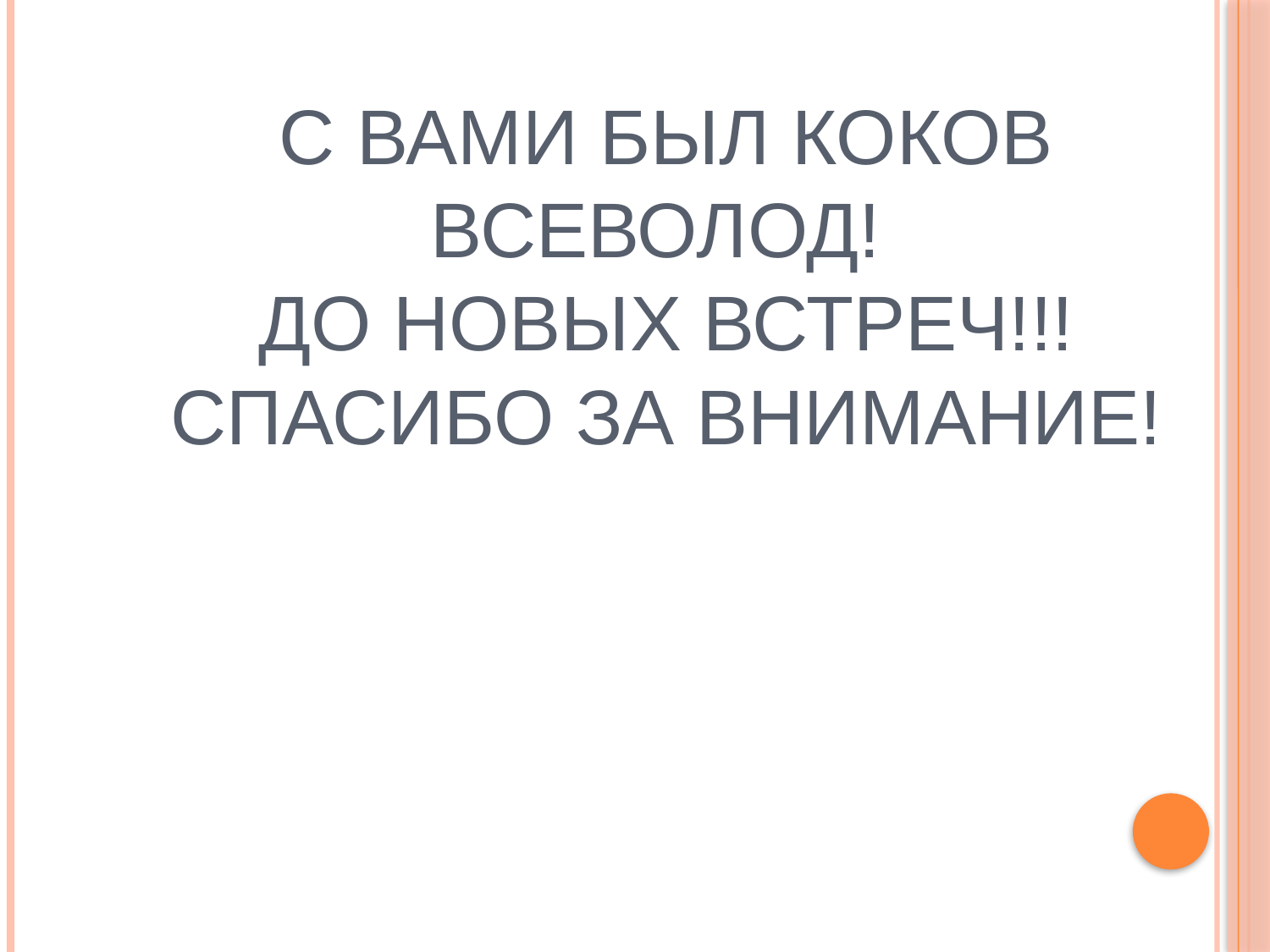

# С вами был Коков Всеволод! ДО НОВЫХ ВСТРЕЧ!!! Спасибо за внимание!